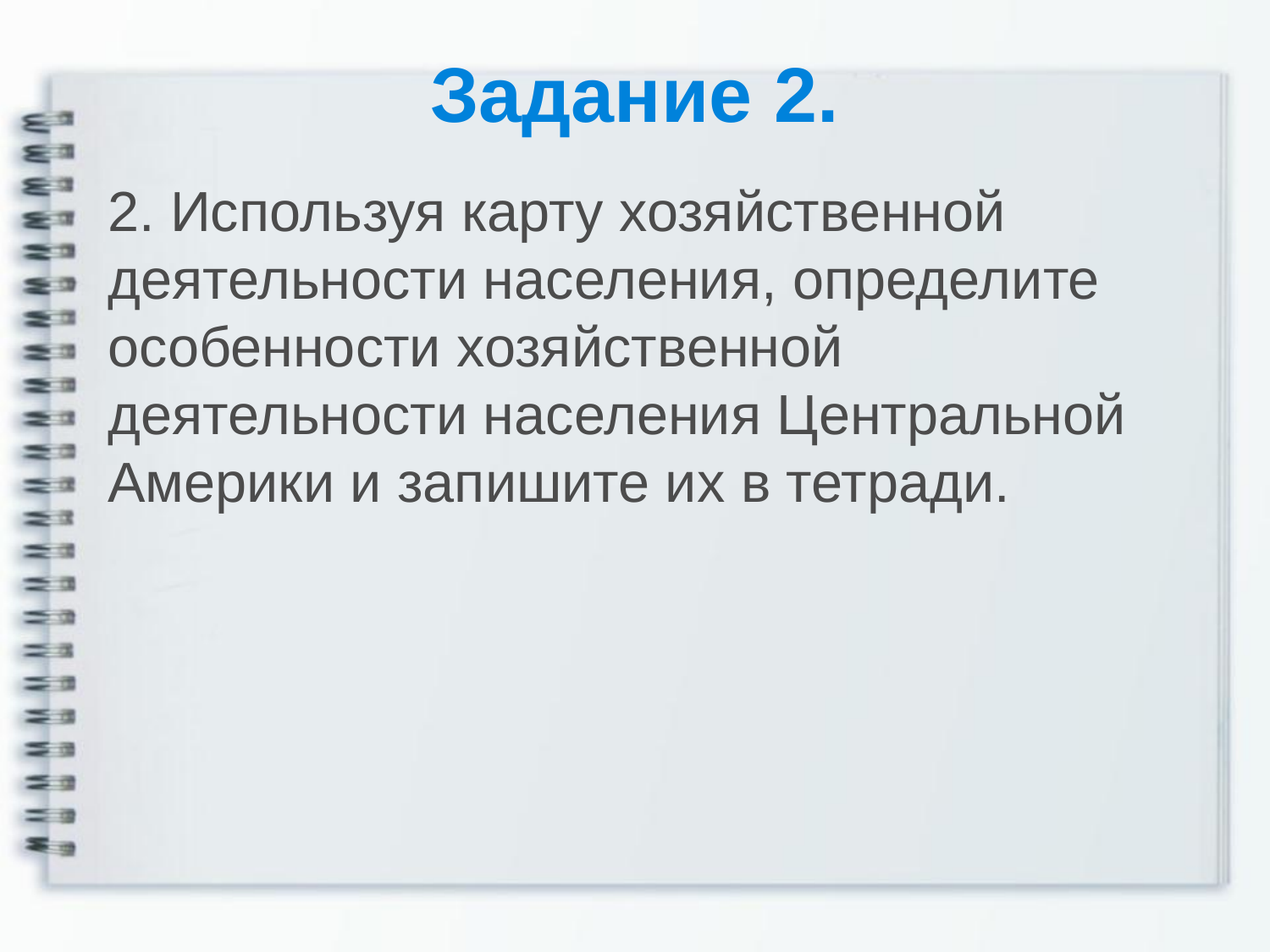

# Задание 2.
2. Используя карту хозяйственной деятельности населения, определите особенности хозяйственной деятельности населения Центральной Америки и запишите их в тетради.